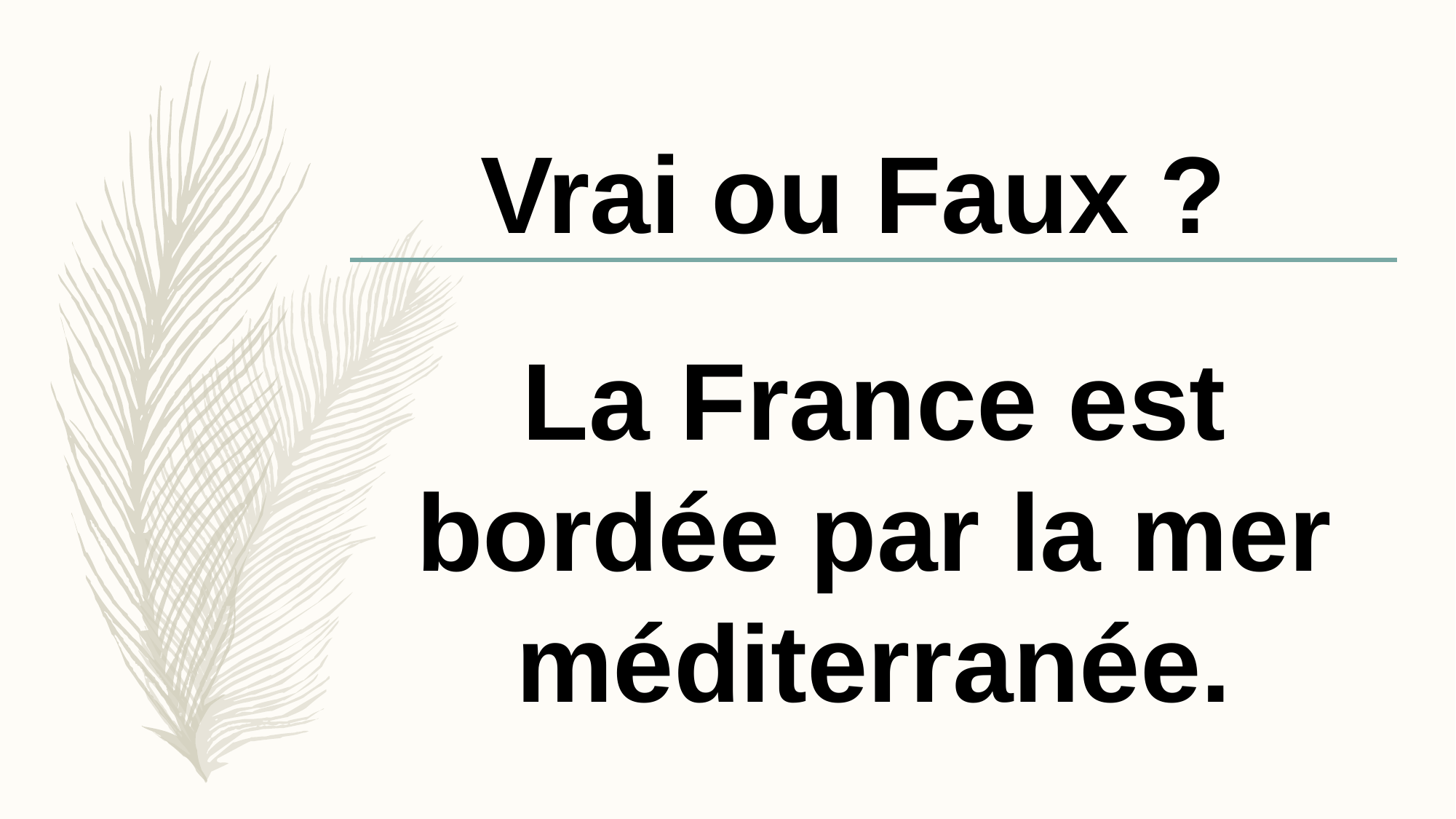

Vrai ou Faux ?
La France est bordée par la mer méditerranée.